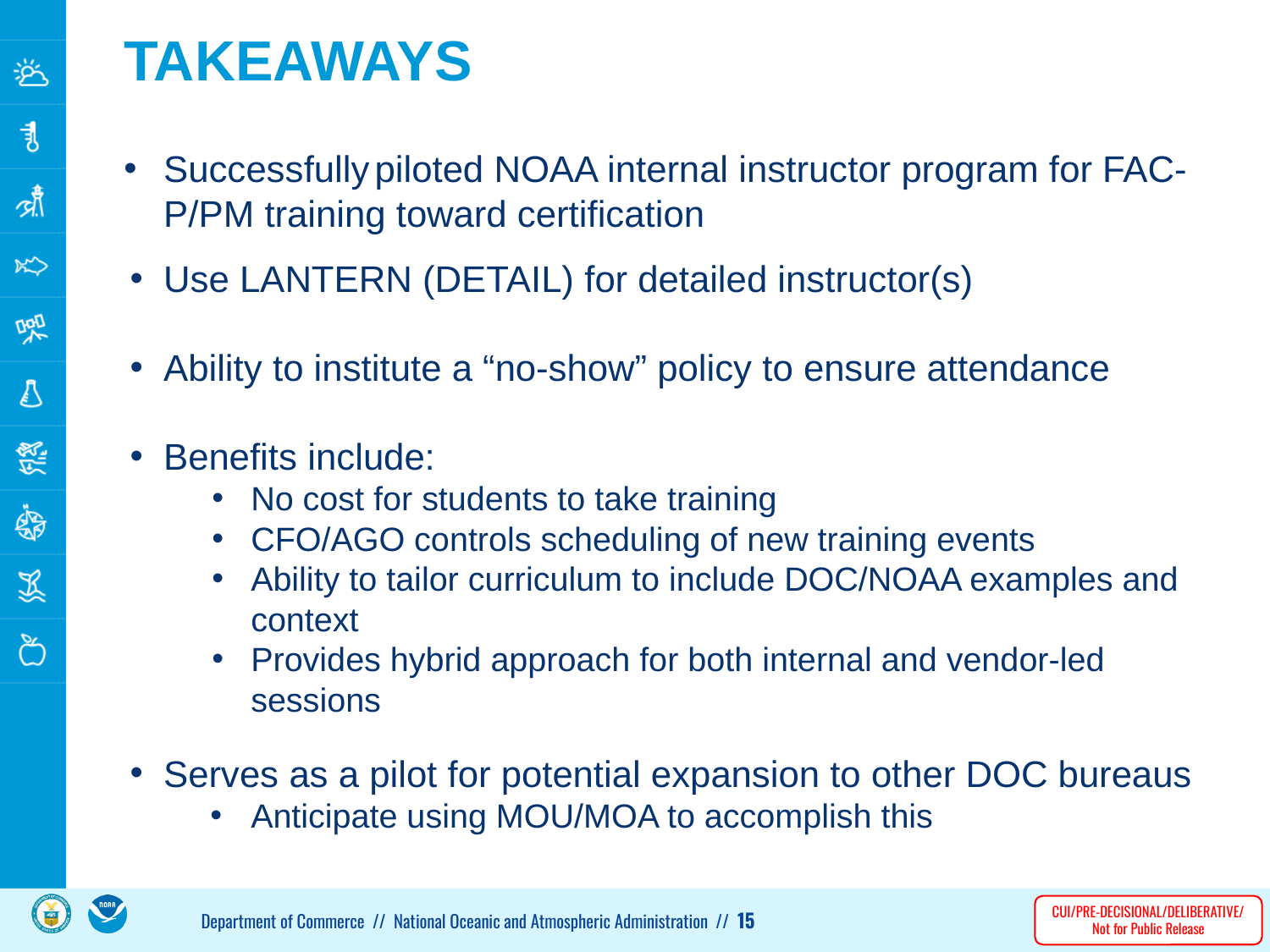

# TAKEAWAYS
Successfully piloted NOAA internal instructor program for FAC-P/PM training toward certification

Use LANTERN (DETAIL) for detailed instructor(s)

Ability to institute a “no-show” policy to ensure attendance

Benefits include:
No cost for students to take training
CFO/AGO controls scheduling of new training events
Ability to tailor curriculum to include DOC/NOAA examples and context
Provides hybrid approach for both internal and vendor-led sessions

Serves as a pilot for potential expansion to other DOC bureaus
Anticipate using MOU/MOA to accomplish this